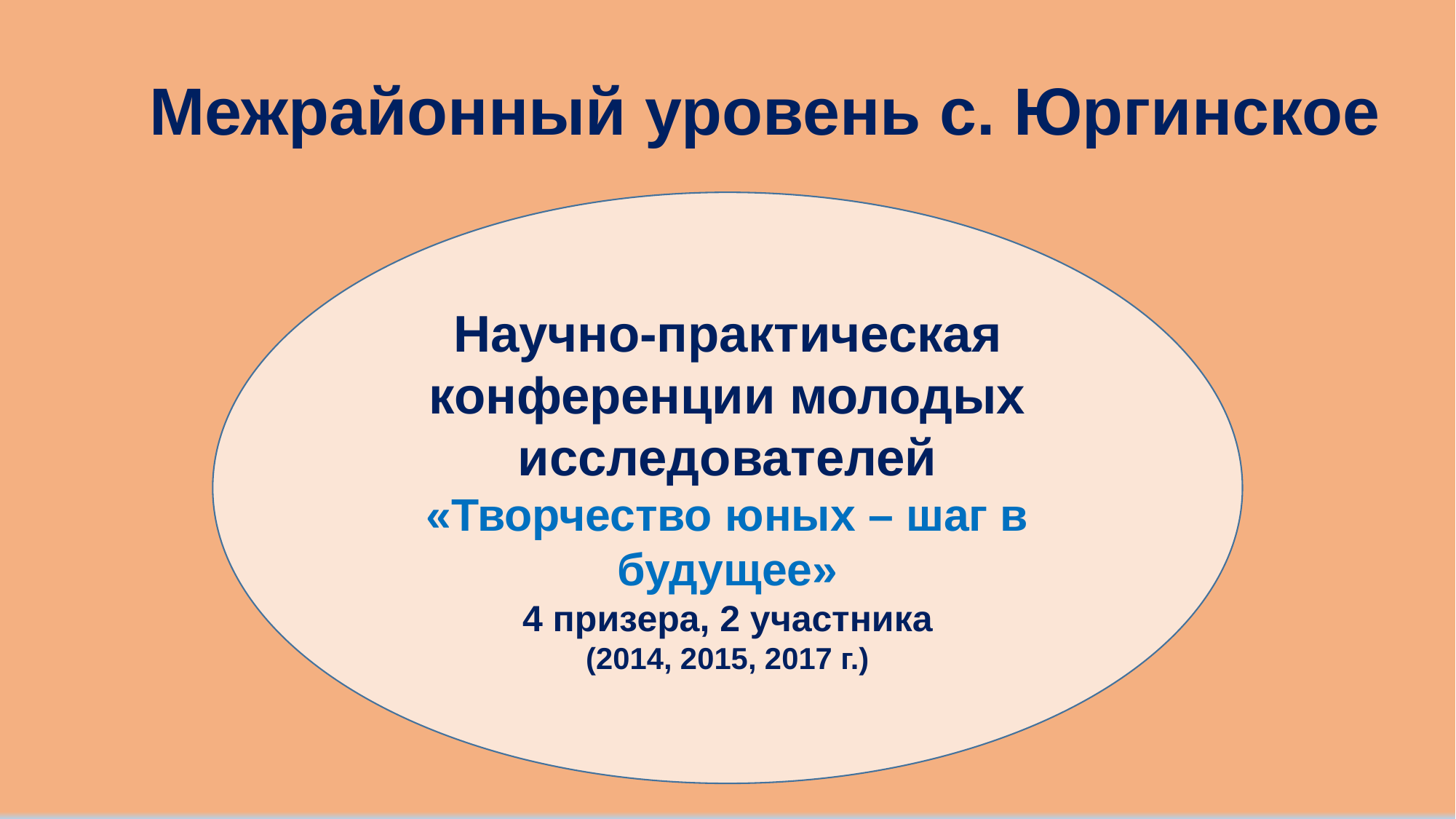

# Межрайонный уровень с. Юргинское
Научно-практическая конференции молодых исследователей «Творчество юных – шаг в будущее»
4 призера, 2 участника
(2014, 2015, 2017 г.)